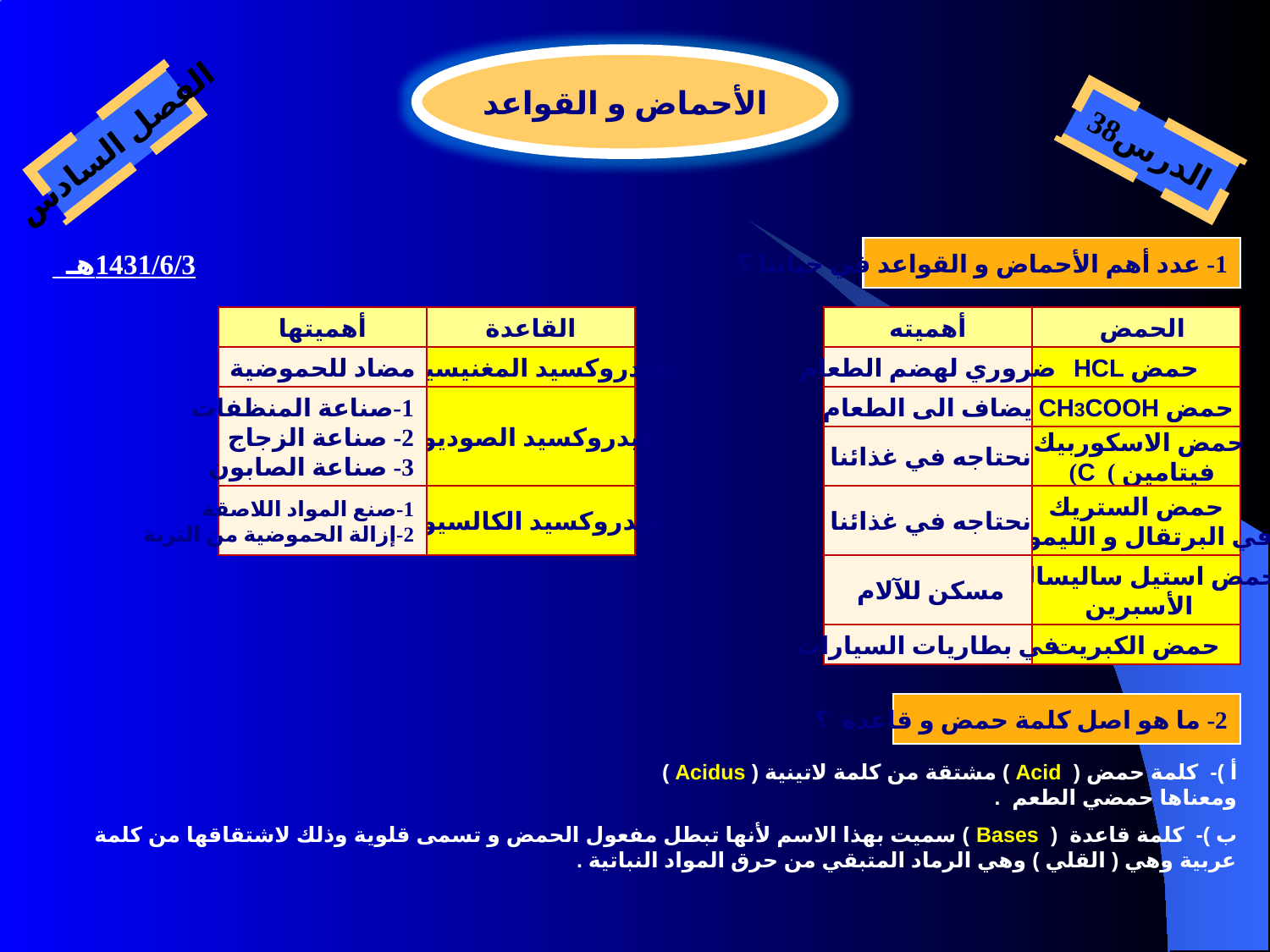

الأحماض و القواعد
الفصل السادس
الدرس38
1- عدد أهم الأحماض و القواعد في حياتنا ؟
1431/6/3هـ
أهميتها
القاعدة
أهميته
الحمض
مضاد للحموضية
هيدروكسيد المغنيسيوم
ضروري لهضم الطعام
حمض HCL
1-صناعة المنظفات
2- صناعة الزجاج
3- صناعة الصابون
هيدروكسيد الصوديوم
يضاف الى الطعام
حمض CH3COOH
نحتاجه في غذائنا
حمض الاسكوربيك
فيتامين )  C)
1-صنع المواد اللاصقة
2-إزالة الحموضية من التربة
هيدروكسيد الكالسيوم
نحتاجه في غذائنا
حمض الستريك
في البرتقال و الليمون
مسكن للآلام
حمض استيل ساليساليك
الأسبرين
في بطاريات السيارات
حمض الكبريت
2- ما هو اصل كلمة حمض و قاعدة  ؟
أ )-  كلمة حمض (  Acid ) مشتقة من كلمة لاتينية ( Acidus ) ومعناها حمضي الطعم  .
ب )-  كلمة قاعدة  (  Bases ) سميت بهذا الاسم لأنها تبطل مفعول الحمض و تسمى قلوية وذلك لاشتقاقها من كلمة عربية وهي ( القلي ) وهي الرماد المتبقي من حرق المواد النباتية .